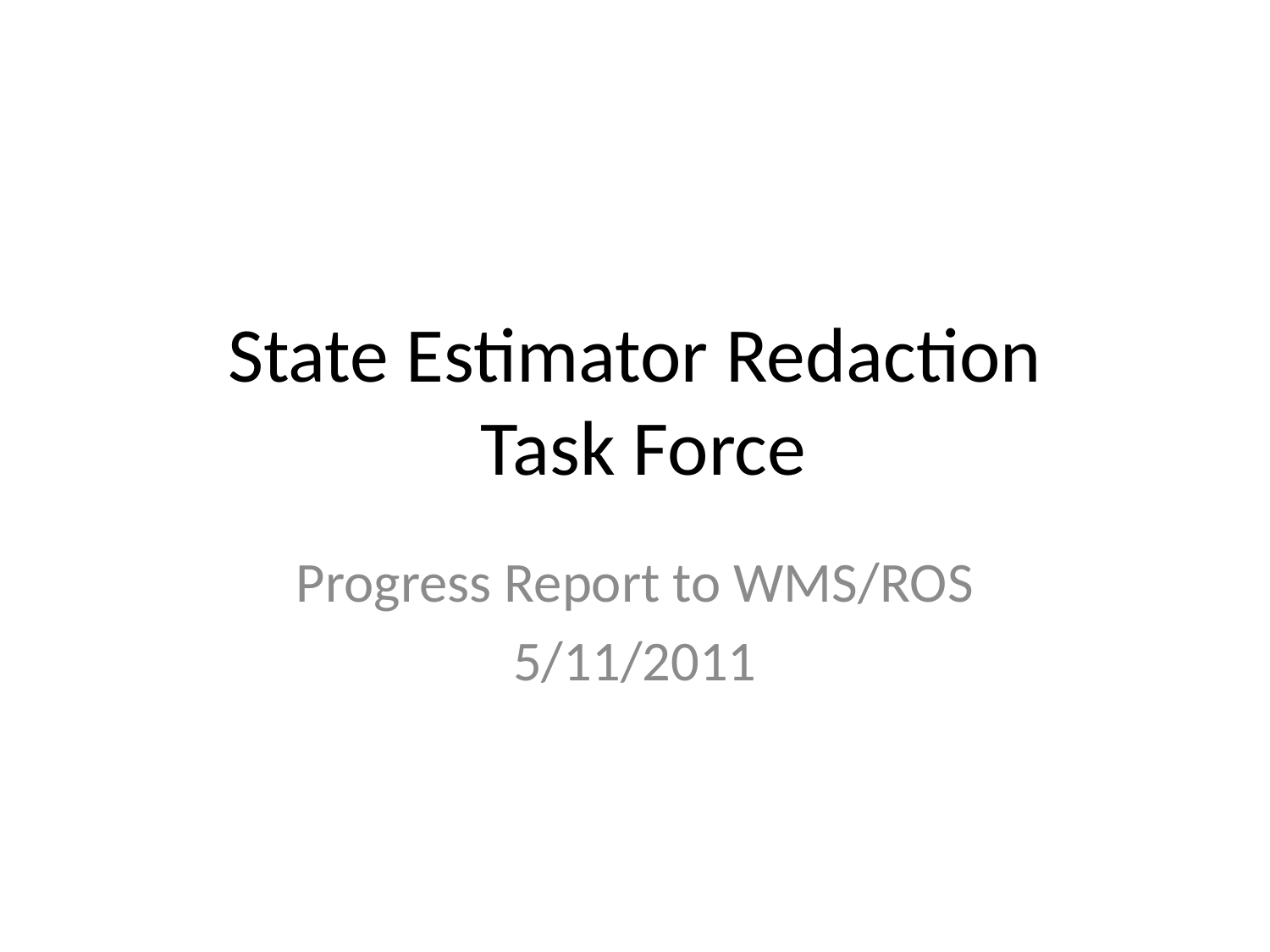

# State Estimator Redaction Task Force
Progress Report to WMS/ROS
5/11/2011